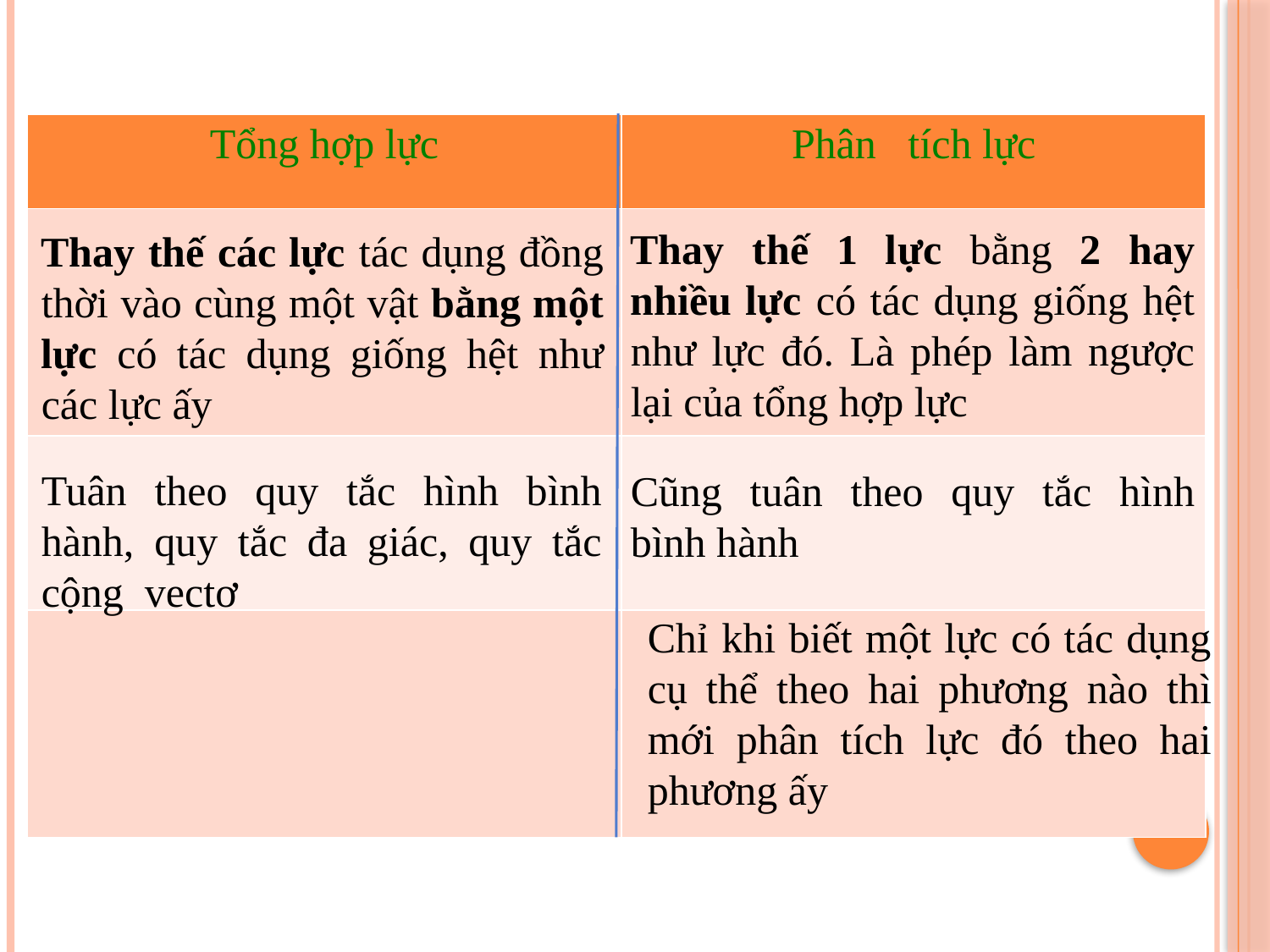

| Tổng hợp lực | Phân tích lực |
| --- | --- |
|  |  |
|  |  |
|  |  |
Thay thế 1 lực bằng 2 hay nhiều lực có tác dụng giống hệt như lực đó. Là phép làm ngược lại của tổng hợp lực
Thay thế các lực tác dụng đồng thời vào cùng một vật bằng một lực có tác dụng giống hệt như các lực ấy
Tuân theo quy tắc hình bình hành, quy tắc đa giác, quy tắc cộng  vectơ
Cũng tuân theo quy tắc hình bình hành
Chỉ khi biết một lực có tác dụng cụ thể theo hai phương nào thì mới phân tích lực đó theo hai phương ấy